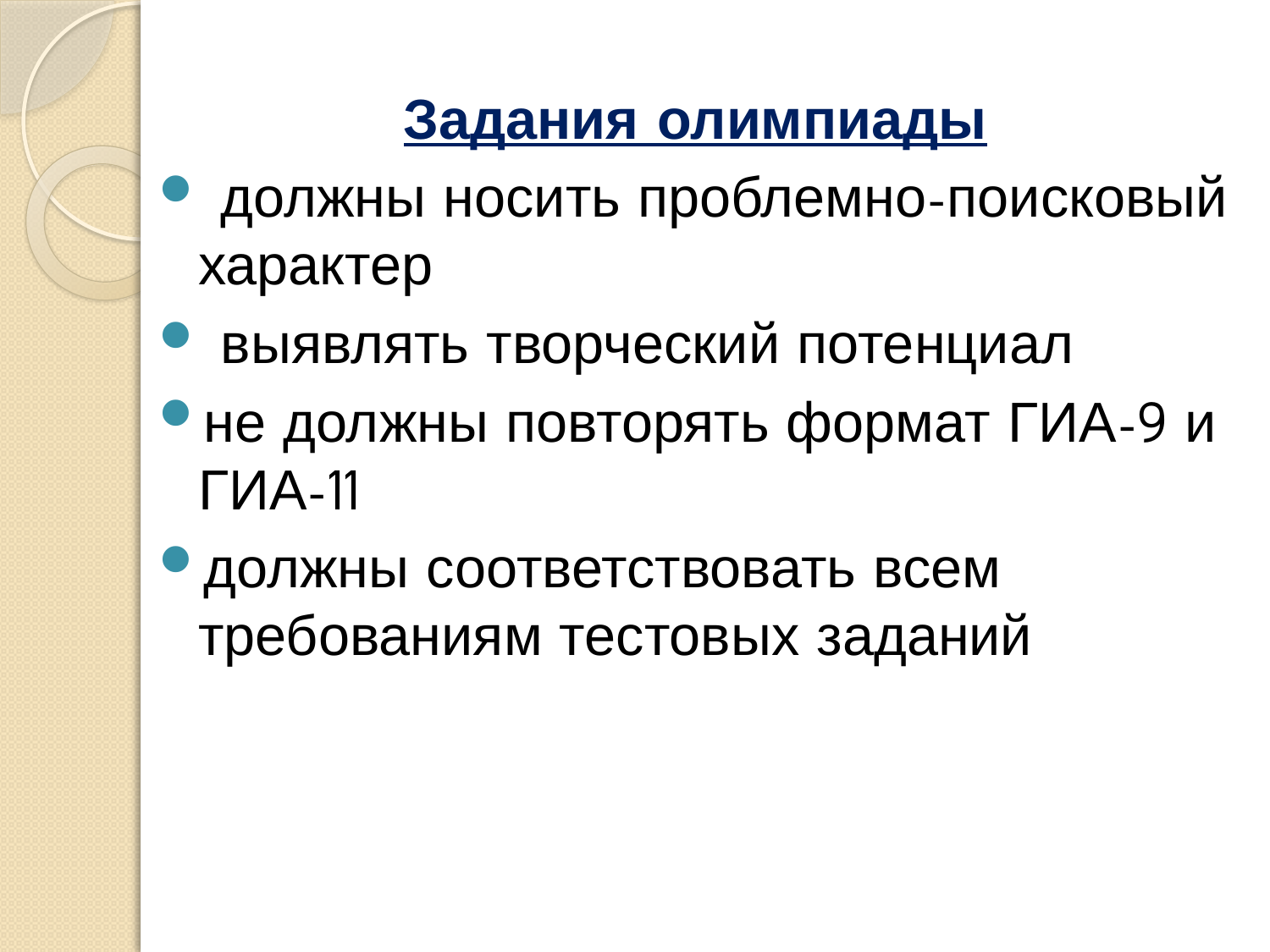

Задания олимпиады
 должны носить проблемно-поисковый характер
 выявлять творческий потенциал
не должны повторять формат ГИА-9 и ГИА-11
должны соответствовать всем требованиям тестовых заданий